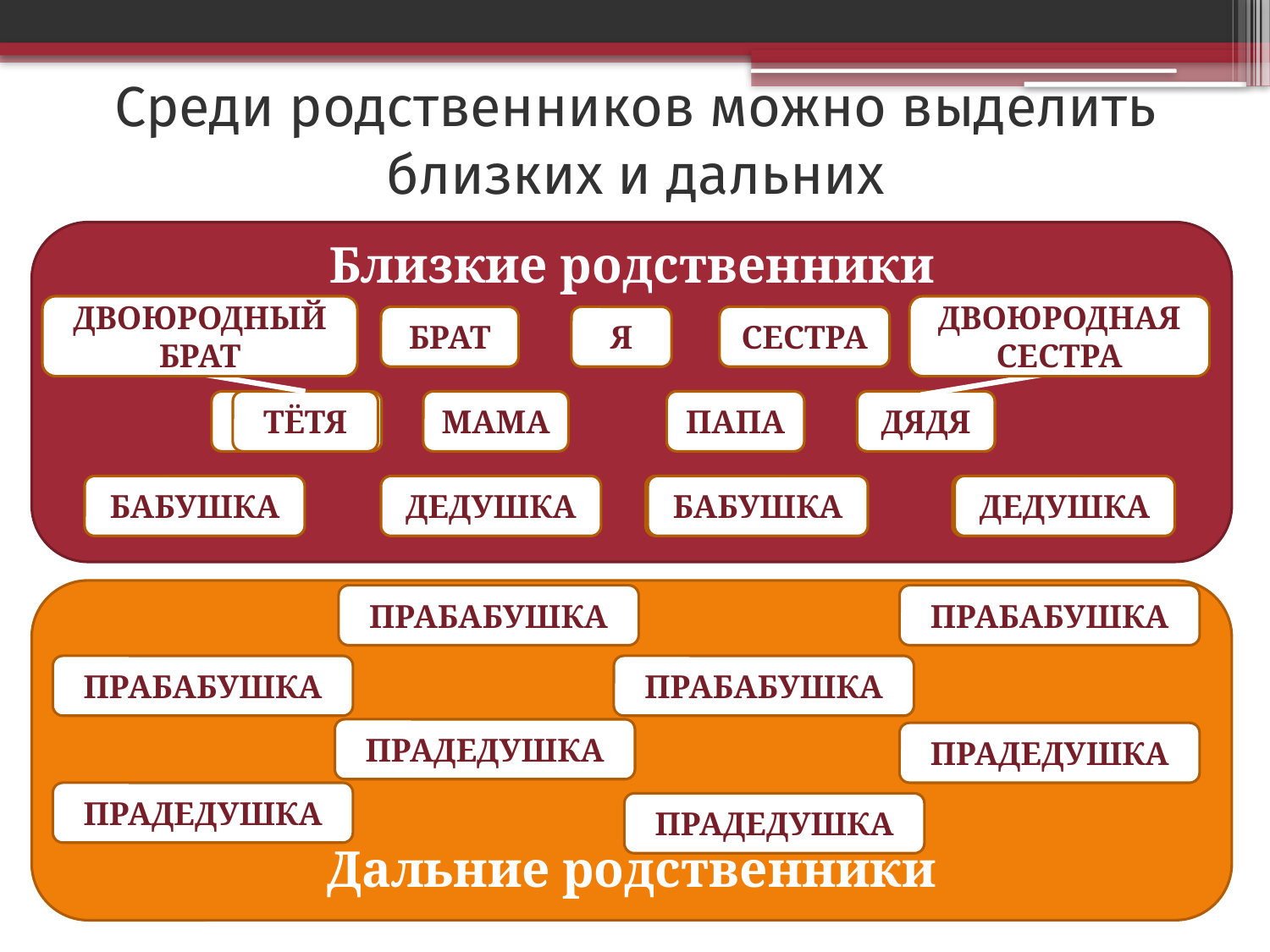

# Среди родственников можно выделить близких и дальних
Близкие родственники
ДВОЮРОДНЫЙ БРАТ
ДВОЮРОДНАЯ СЕСТРА
СЫН
БРАТ
Я
СЕСТРА
ДОЧЬ
СЕСТРА
ТЁТЯ
МАМА
ПАПА
БРАТ
ДЯДЯ
БАБУШКА
МАМА
ДЕДУШКА
ПАПА
МАМА
БАБУШКА
ПАПА
ДЕДУШКА
Дальние родственники
ПРАБАБУШКА
ПРАБАБУШКА
ПРАБАБУШКА
ПРАБАБУШКА
ПРАДЕДУШКА
ПРАДЕДУШКА
ПРАДЕДУШКА
ПРАДЕДУШКА